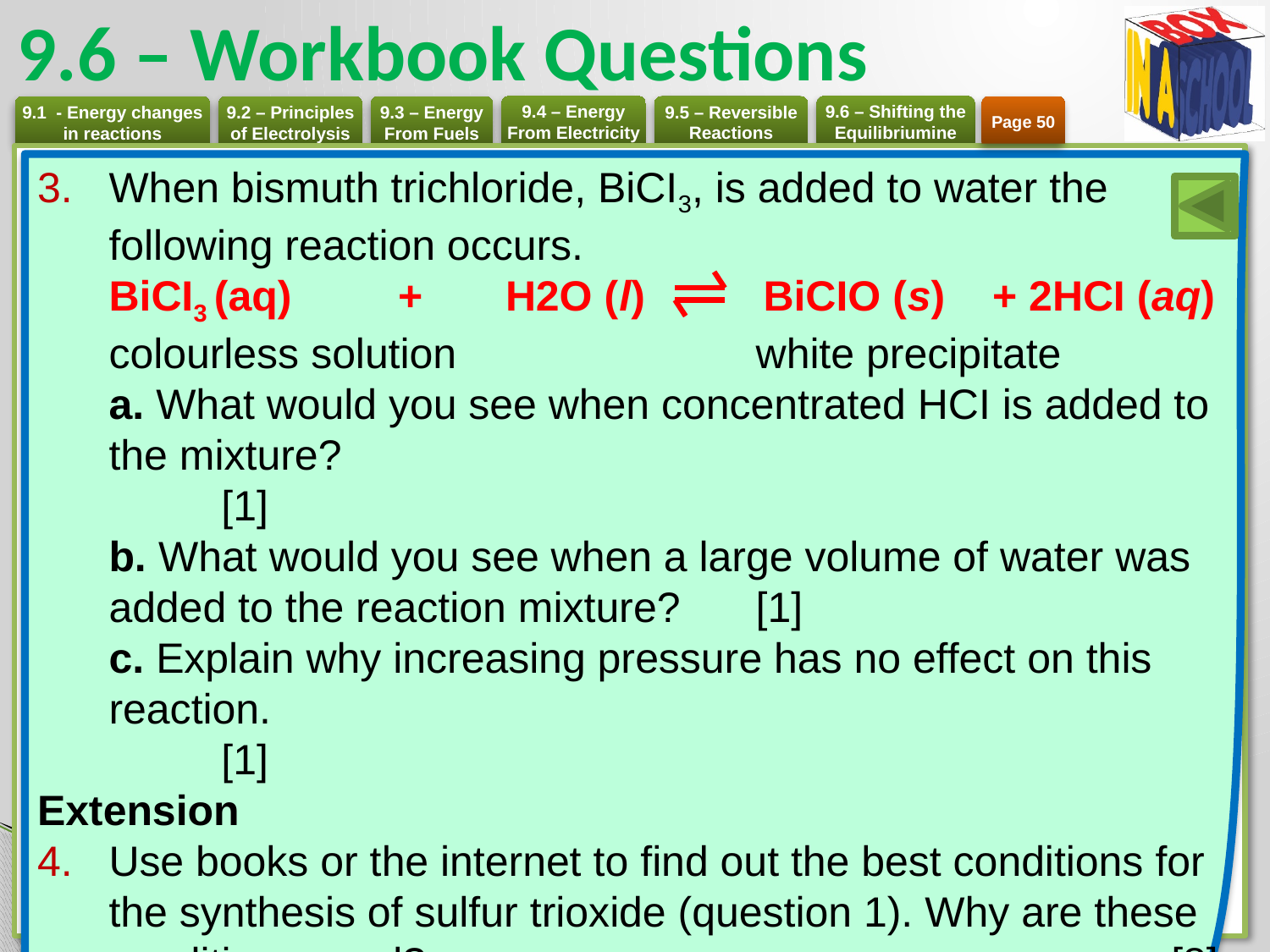

# 9.6 – Workbook Questions
Page 50
When bismuth trichloride, BiCI3, is added to water the following reaction occurs.
BiCI3 (aq)         +       H2O (l)          BiCIO (s)    + 2HCI (aq)
colourless solution 	white precipitate
a. What would you see when concentrated HCI is added to the mixture?		[1]
b. What would you see when a large volume of water was added to the reaction mixture? 	[1]
c. Explain why increasing pressure has no effect on this reaction.		[1]
Extension
Use books or the internet to find out the best conditions for the synthesis of sulfur trioxide (question 1). Why are these conditions used? 	[8]